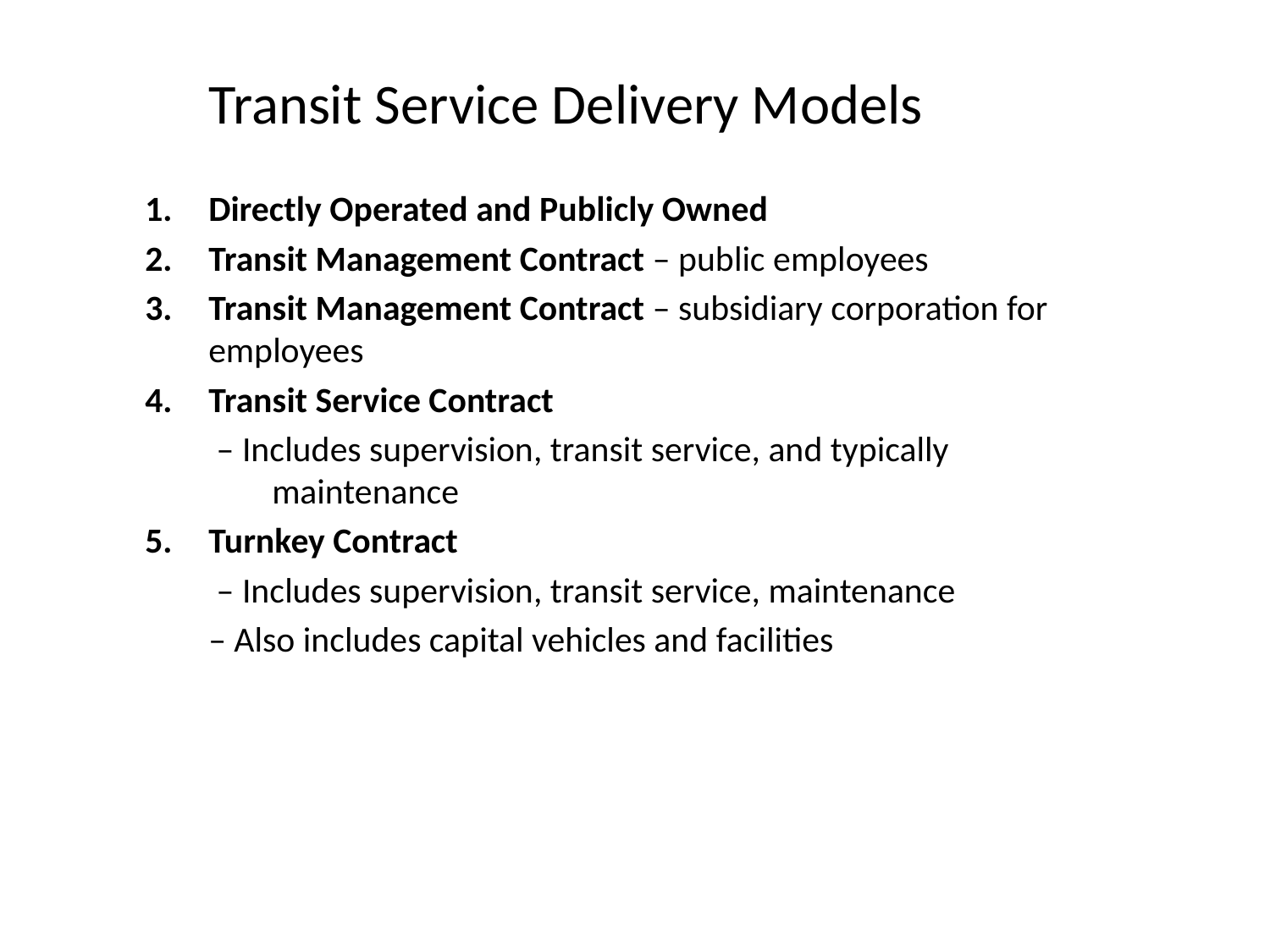

# Transit Service Delivery Models
Directly Operated and Publicly Owned
Transit Management Contract – public employees
Transit Management Contract – subsidiary corporation for employees
Transit Service Contract
 – Includes supervision, transit service, and typically maintenance
Turnkey Contract
 – Includes supervision, transit service, maintenance
– Also includes capital vehicles and facilities